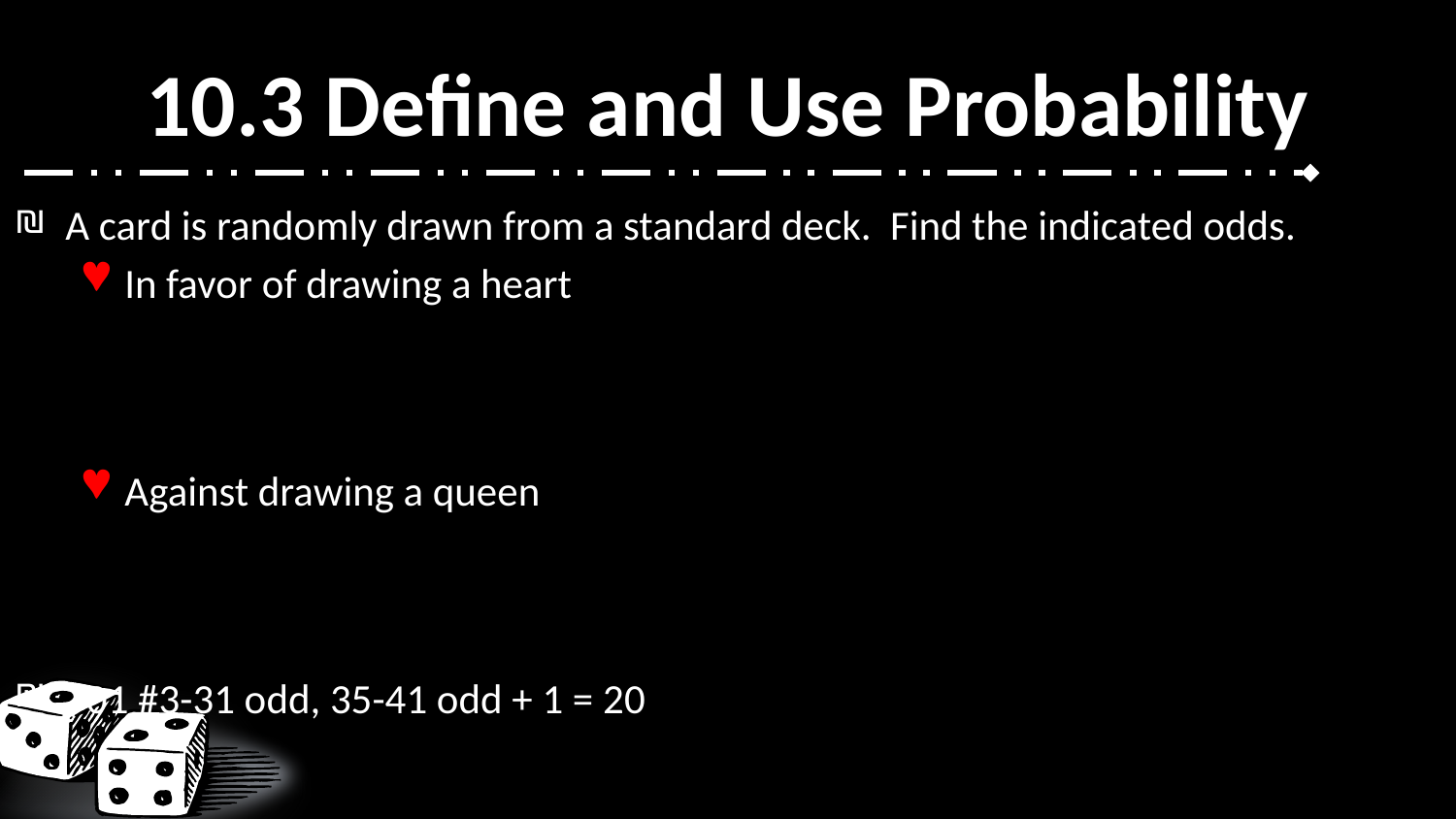

# 10.3 Define and Use Probability
A card is randomly drawn from a standard deck.  Find the indicated odds.
In favor of drawing a heart

Against drawing a queen

701 #3-31 odd, 35-41 odd + 1 = 20